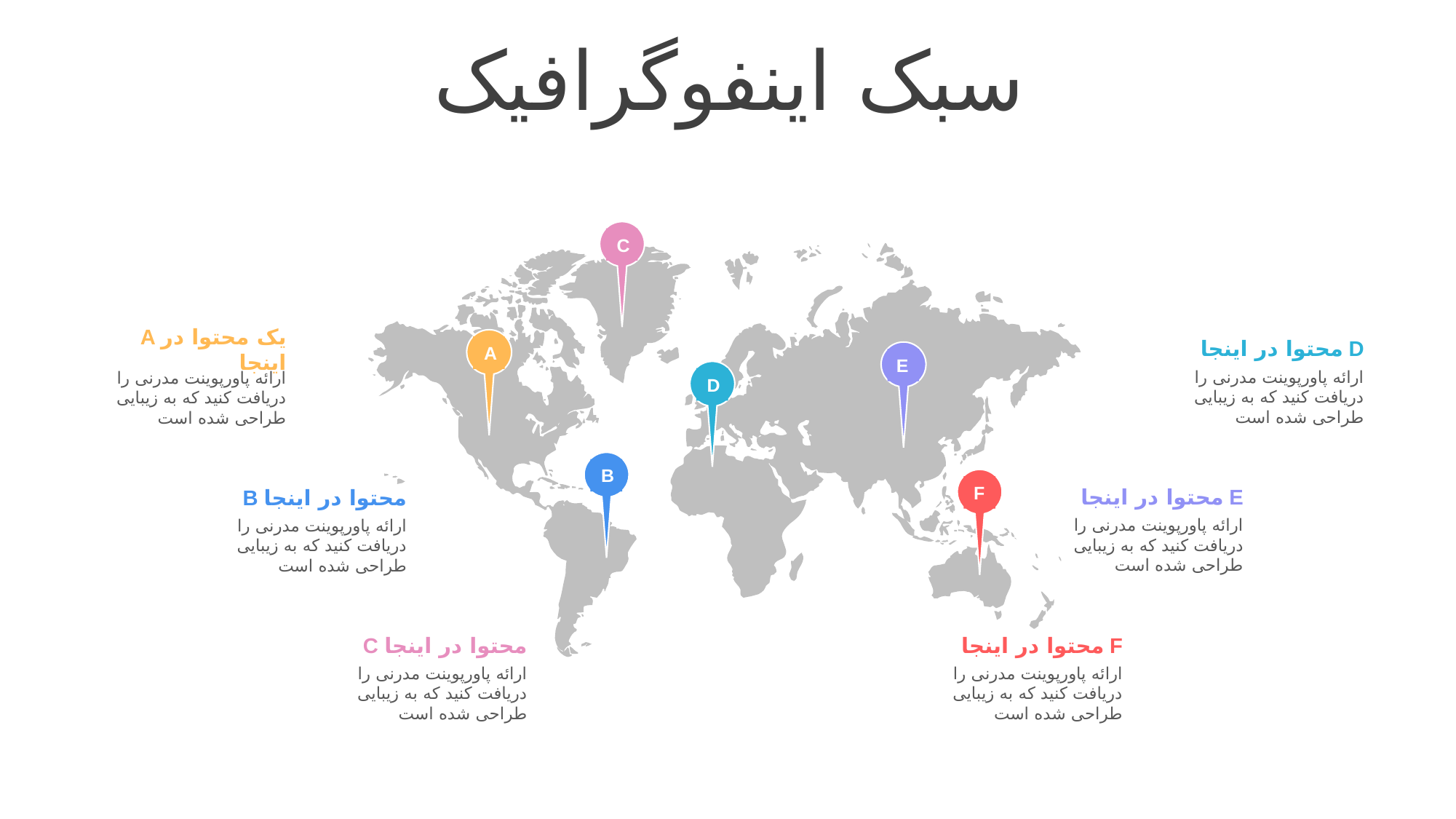

سبک اینفوگرافیک

C

A
D محتوا در اینجا
ارائه پاورپوینت مدرنی را دریافت کنید که به زیبایی طراحی شده است
A یک محتوا در اینجا
ارائه پاورپوینت مدرنی را دریافت کنید که به زیبایی طراحی شده است

E

D

B

F
E محتوا در اینجا
ارائه پاورپوینت مدرنی را دریافت کنید که به زیبایی طراحی شده است
B محتوا در اینجا
ارائه پاورپوینت مدرنی را دریافت کنید که به زیبایی طراحی شده است
C محتوا در اینجا
ارائه پاورپوینت مدرنی را دریافت کنید که به زیبایی طراحی شده است
F محتوا در اینجا
ارائه پاورپوینت مدرنی را دریافت کنید که به زیبایی طراحی شده است